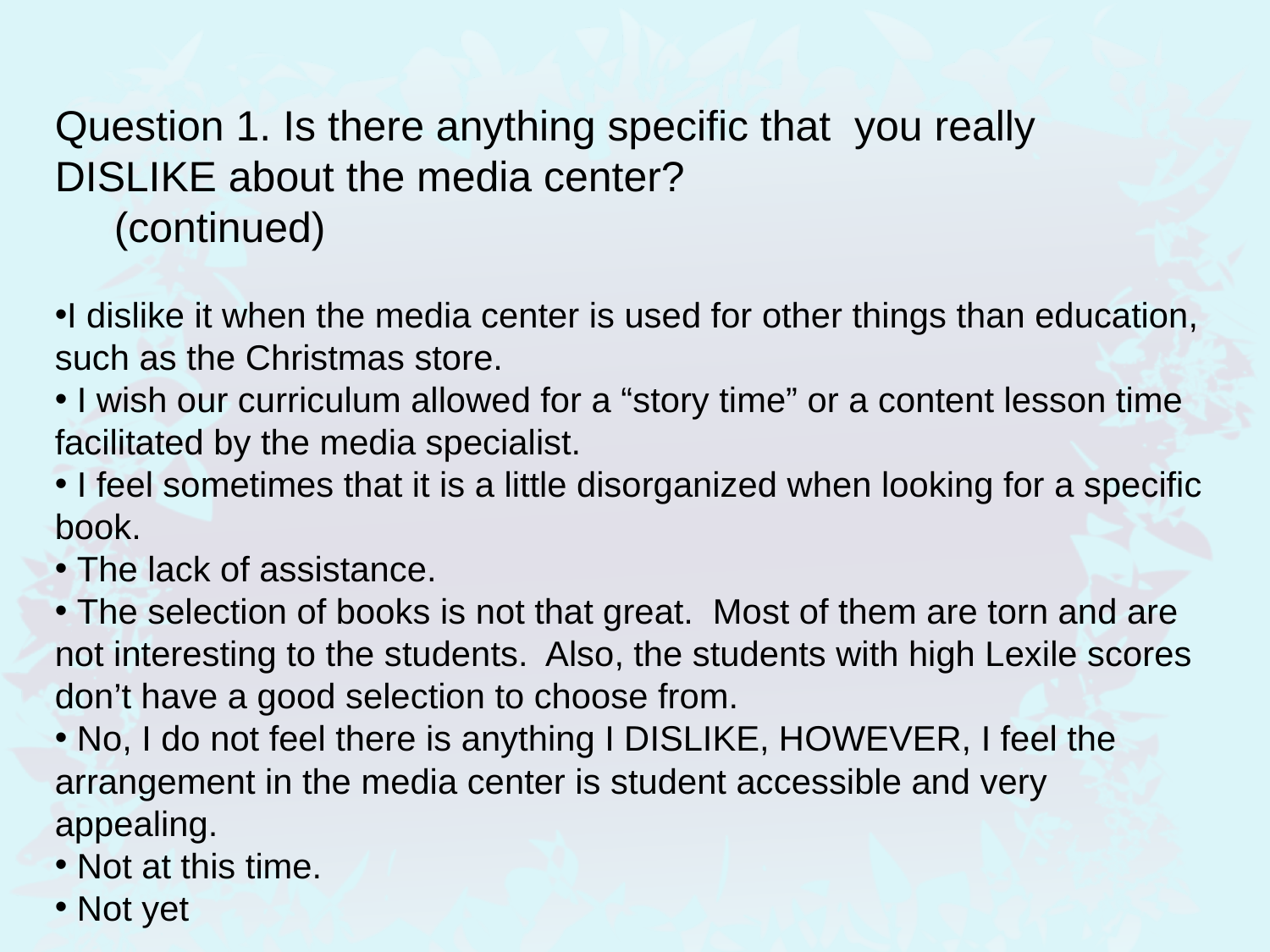

Question 1. Is there anything specific that  you really DISLIKE about the media center?
     (continued)

I dislike it when the media center is used for other things than education, such as the Christmas store.
 I wish our curriculum allowed for a “story time” or a content lesson time facilitated by the media specialist.
 I feel sometimes that it is a little disorganized when looking for a specific book.
 The lack of assistance.
 The selection of books is not that great.  Most of them are torn and are not interesting to the students.  Also, the students with high Lexile scores don’t have a good selection to choose from.
 No, I do not feel there is anything I DISLIKE, HOWEVER, I feel the arrangement in the media center is student accessible and very appealing.
 Not at this time.
 Not yet